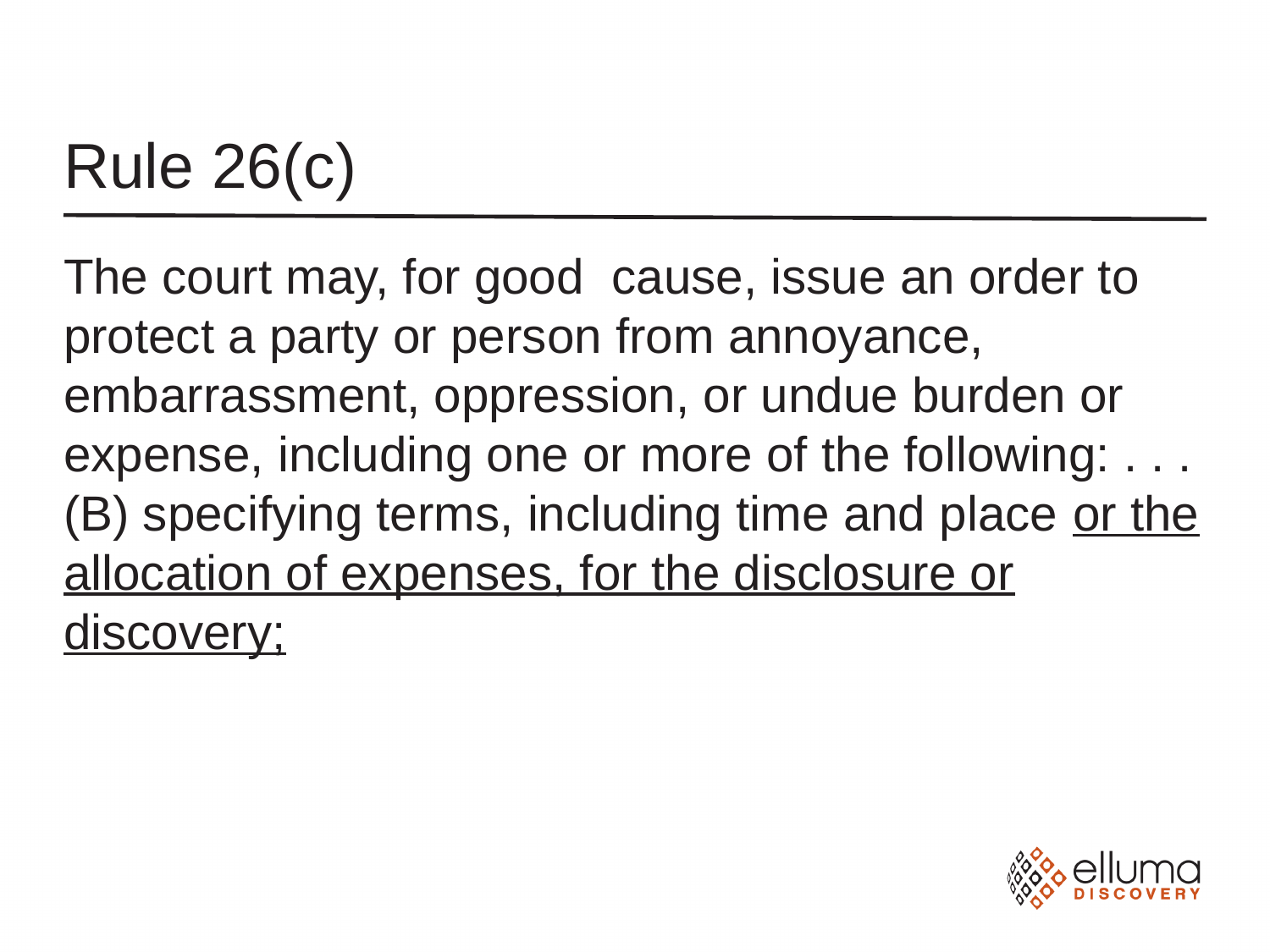

# Rule 26(c)

The court may, for good  cause, issue an order to protect a party or person from annoyance, embarrassment, oppression, or undue burden or expense, including one or more of the following: . . . (B) specifying terms, including time and place or the allocation of expenses, for the disclosure or discovery;